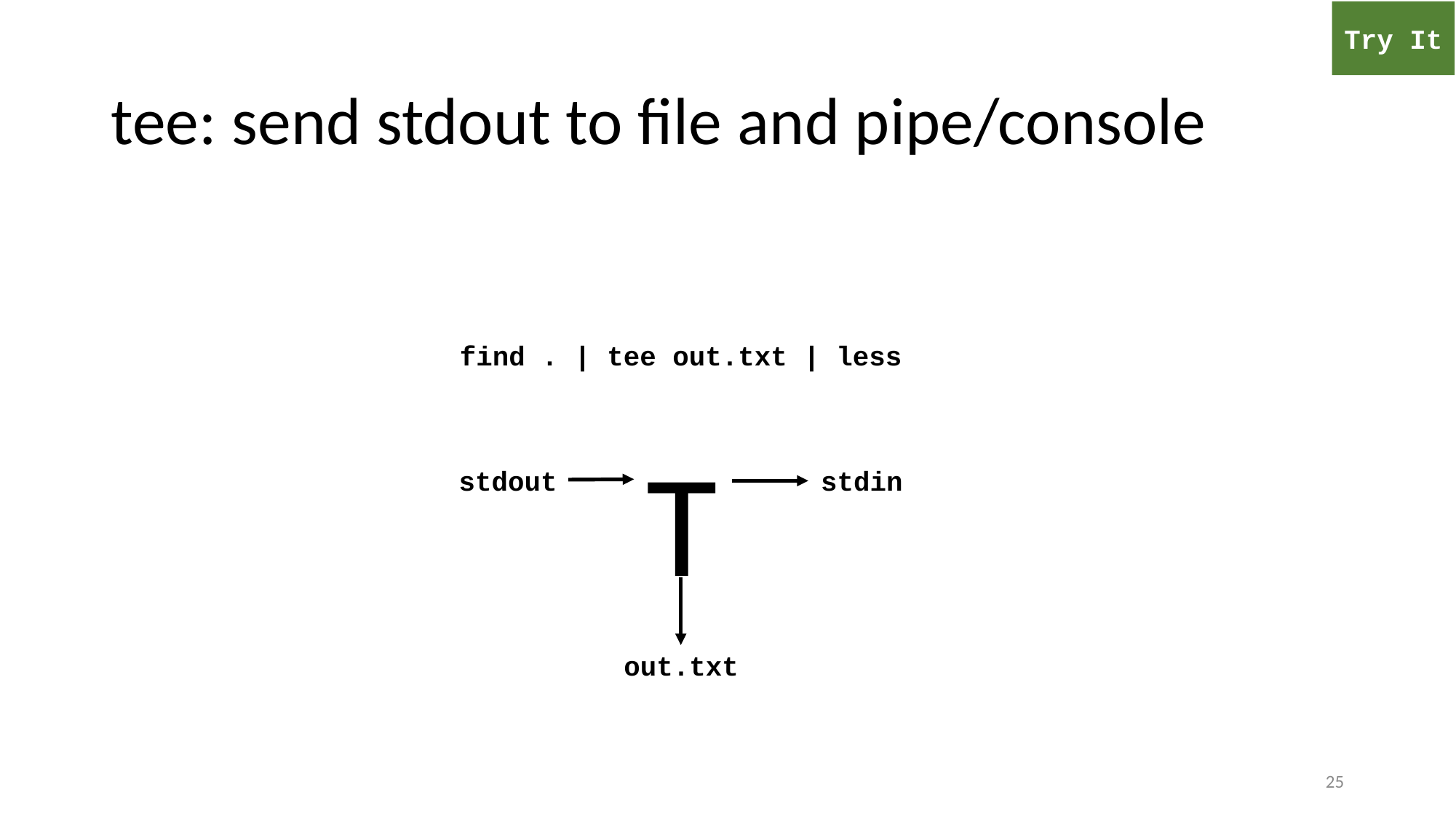

Try It
# tee: send stdout to file and pipe/console
find . | tee out.txt | less
T
stdout
stdin
out.txt
25